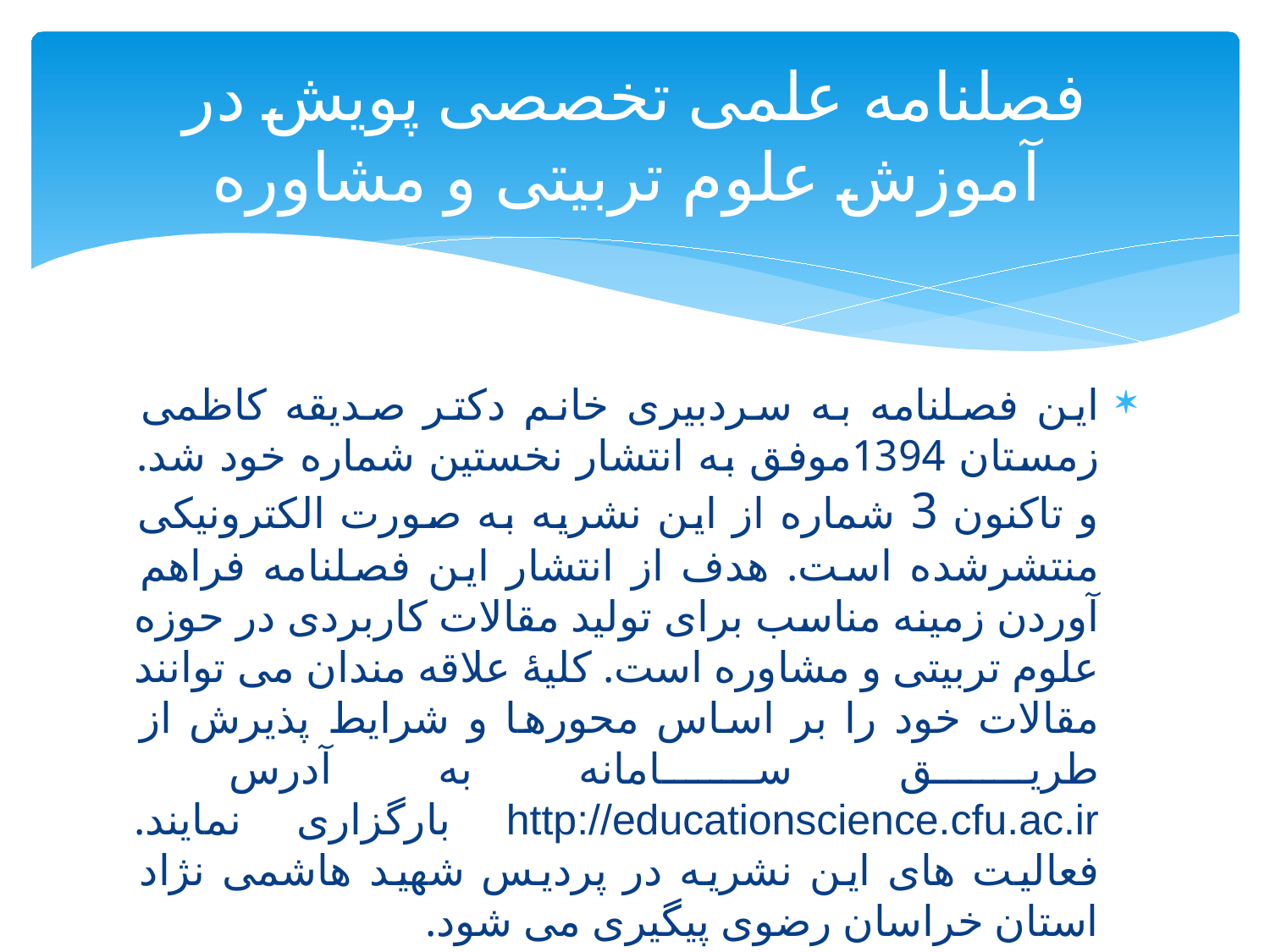

# فصلنامه علمی تخصصی پویش در آموزش علوم تربیتی و مشاوره
این فصلنامه به سردبیری خانم دکتر صدیقه کاظمی زمستان 1394موفق به انتشار نخستین شماره خود شد. و تاکنون 3 شماره از این نشریه به صورت الکترونیکی منتشرشده است. هدف از انتشار این فصلنامه فراهم آوردن زمینه مناسب برای تولید مقالات کاربردی در حوزه علوم تربیتی و مشاوره است. کلیۀ علاقه مندان می توانند مقالات خود را بر اساس محورها و شرایط پذیرش از طریق سامانه به آدرس http://educationscience.cfu.ac.ir بارگزاری نمایند. فعالیت های این نشریه در پردیس شهید هاشمی نژاد استان خراسان رضوی پیگیری می شود.